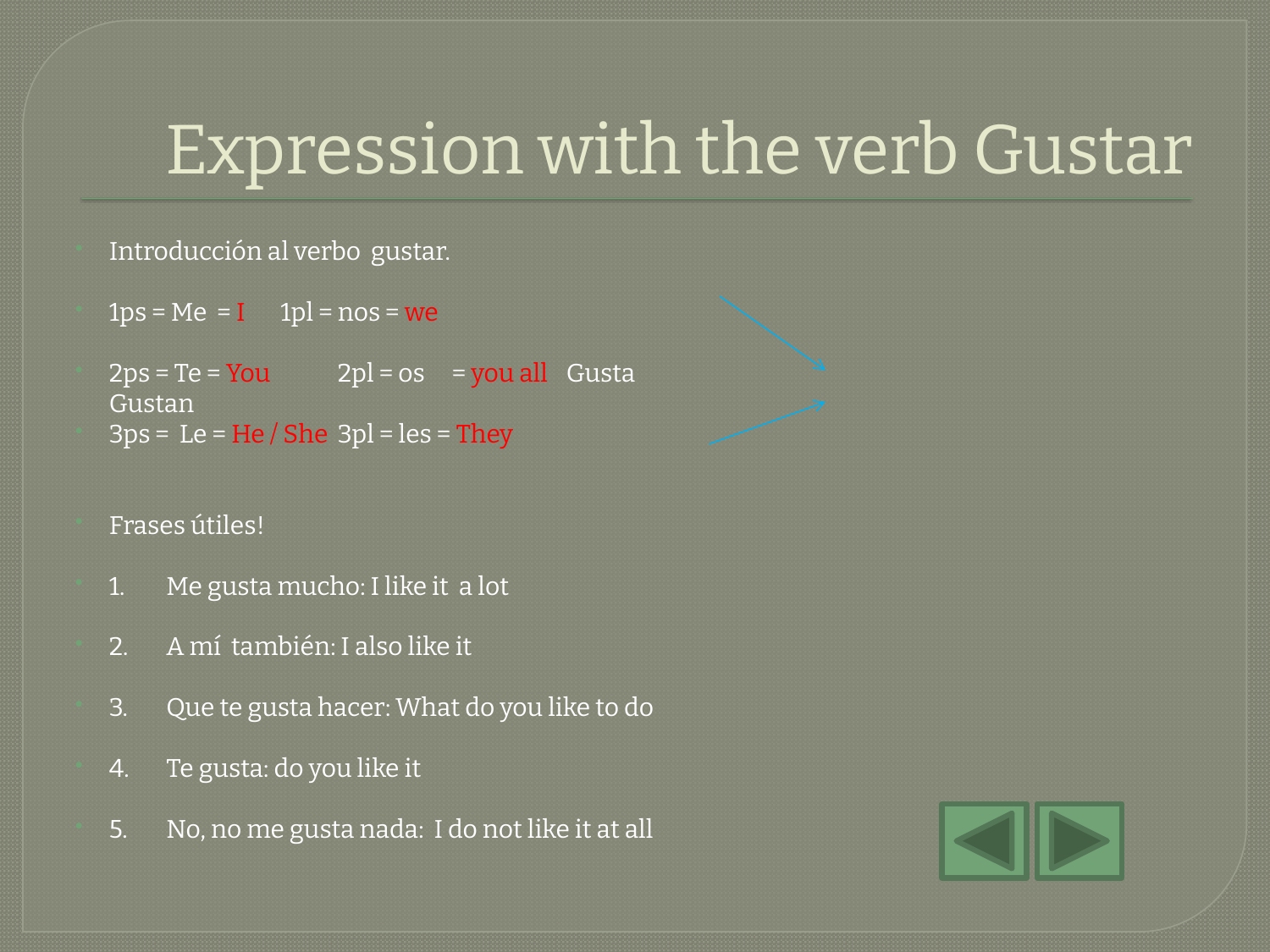

# Expression with the verb Gustar
Introducción al verbo  gustar.

1ps = Me  = I		1pl = nos = we

2ps = Te = You	 	2pl = os	= you all		Gusta
							Gustan
3ps =  Le = He / She	3pl = les = They

Frases útiles!

1.	Me gusta mucho: I like it  a lot

2.	A mí  también: I also like it

3.	Que te gusta hacer: What do you like to do

4.	Te gusta: do you like it

5.	No, no me gusta nada:  I do not like it at all